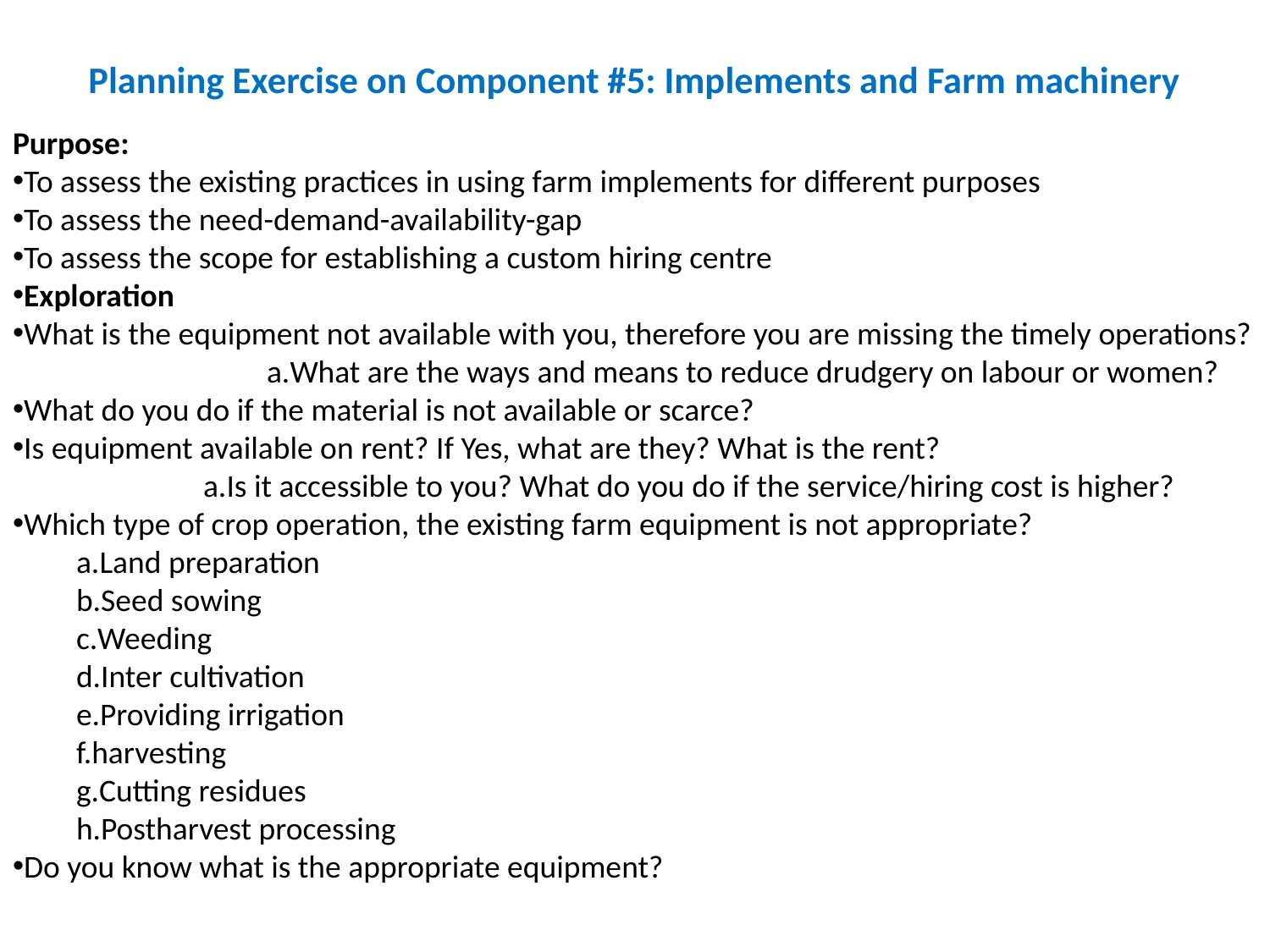

# Planning Exercise on Component #5: Implements and Farm machinery
Purpose:
To assess the existing practices in using farm implements for different purposes
To assess the need-demand-availability-gap
To assess the scope for establishing a custom hiring centre
Exploration
What is the equipment not available with you, therefore you are missing the timely operations?
What are the ways and means to reduce drudgery on labour or women?
What do you do if the material is not available or scarce?
Is equipment available on rent? If Yes, what are they? What is the rent?
Is it accessible to you? What do you do if the service/hiring cost is higher?
Which type of crop operation, the existing farm equipment is not appropriate?
Land preparation
Seed sowing
Weeding
Inter cultivation
Providing irrigation
harvesting
Cutting residues
Postharvest processing
Do you know what is the appropriate equipment?